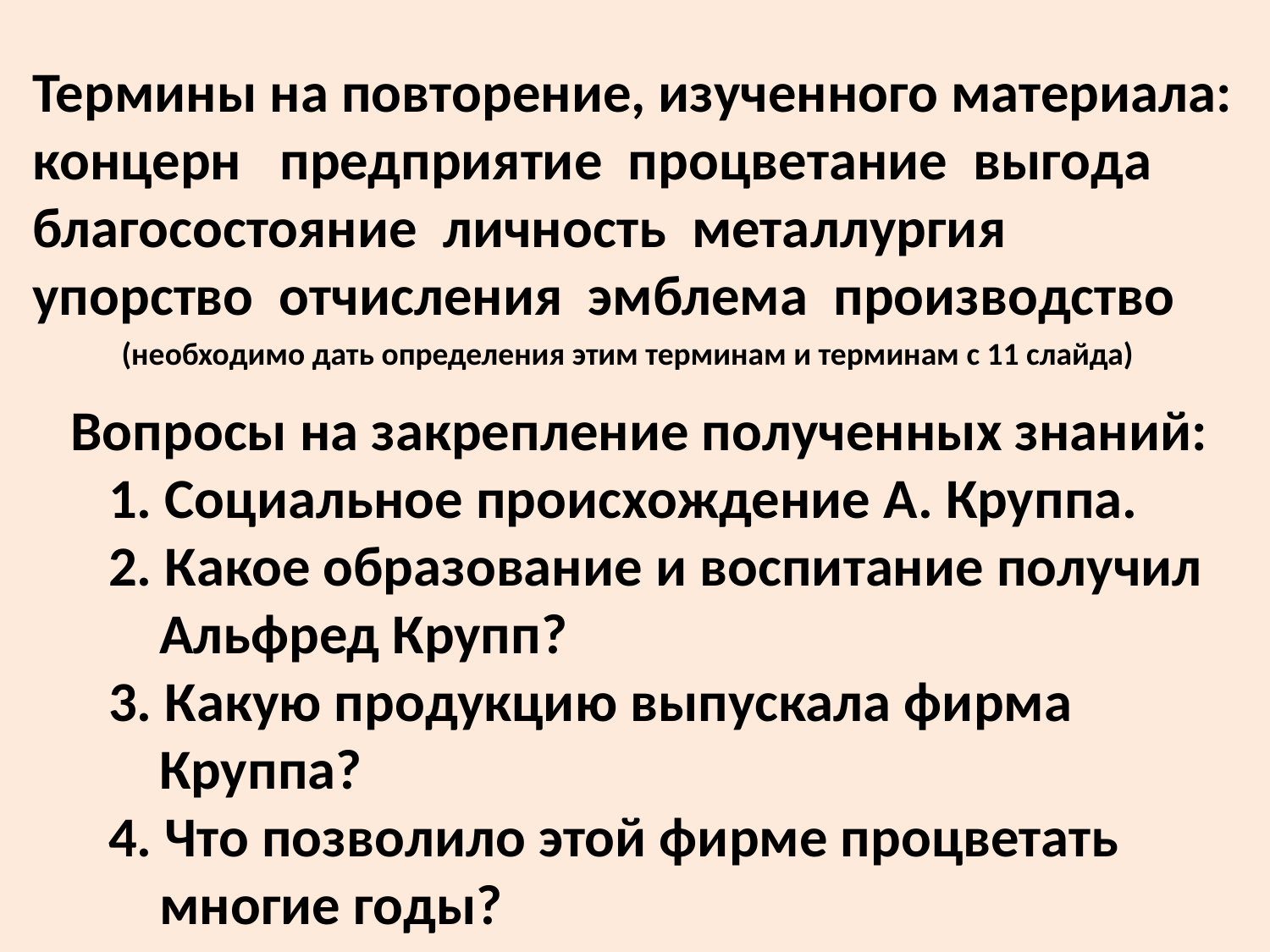

Термины на повторение, изученного материала:
концерн   предприятие  процветание  выгода  благосостояние  личность  металлургия упорство  отчисления  эмблема  производство

   Вопросы на закрепление полученных знаний:
      1. Социальное происхождение А. Круппа.
      2. Какое образование и воспитание получил
          Альфред Крупп?
      3. Какую продукцию выпускала фирма
          Круппа?
      4. Что позволило этой фирме процветать
          многие годы?

(необходимо дать определения этим терминам и терминам с 11 слайда)